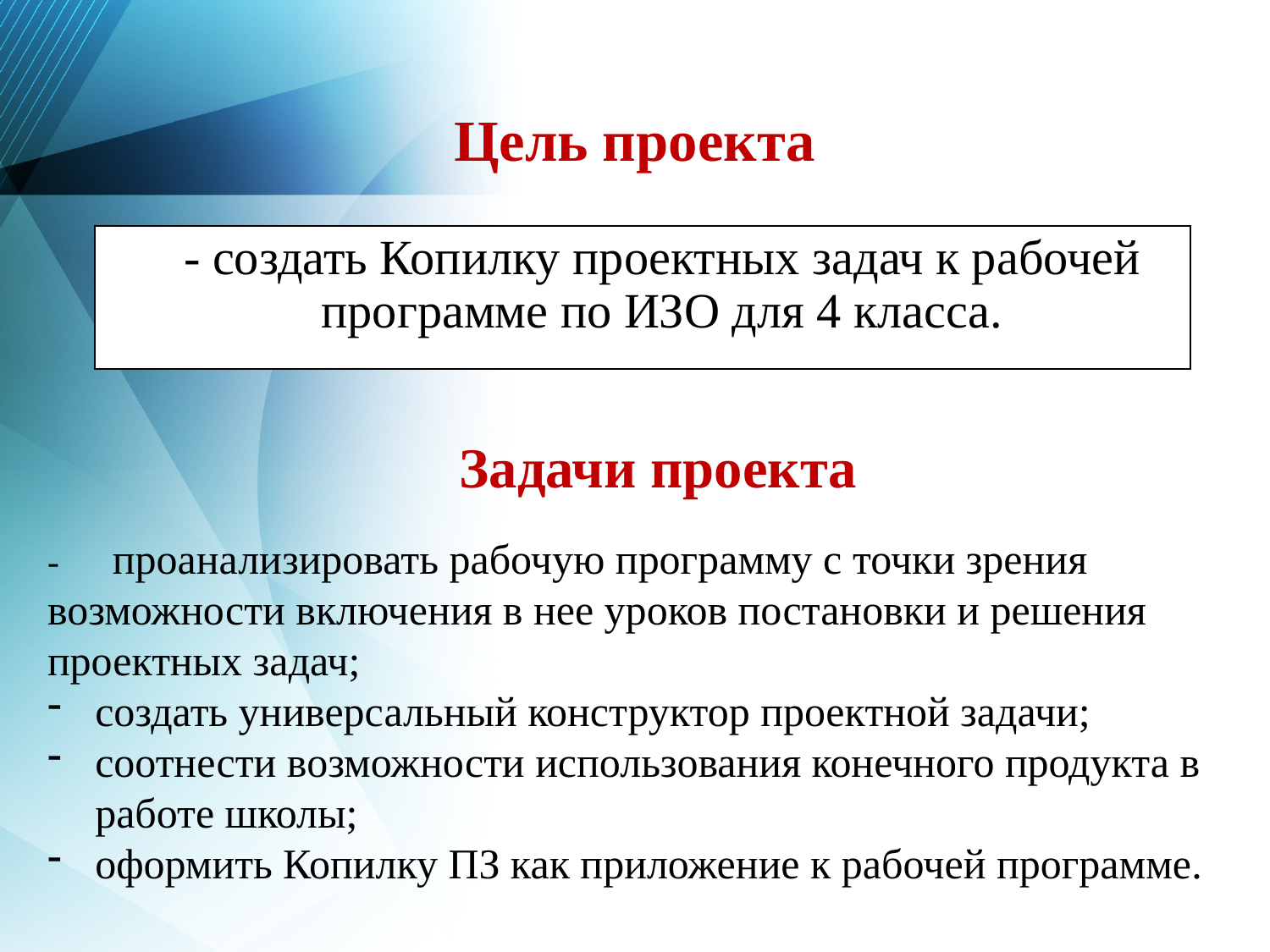

# Цель проекта
- создать Копилку проектных задач к рабочей программе по ИЗО для 4 класса.

Задачи проекта
-      проанализировать рабочую программу с точки зрения возможности включения в нее уроков постановки и решения проектных задач;
создать универсальный конструктор проектной задачи;
соотнести возможности использования конечного продукта в работе школы;
оформить Копилку ПЗ как приложение к рабочей программе.